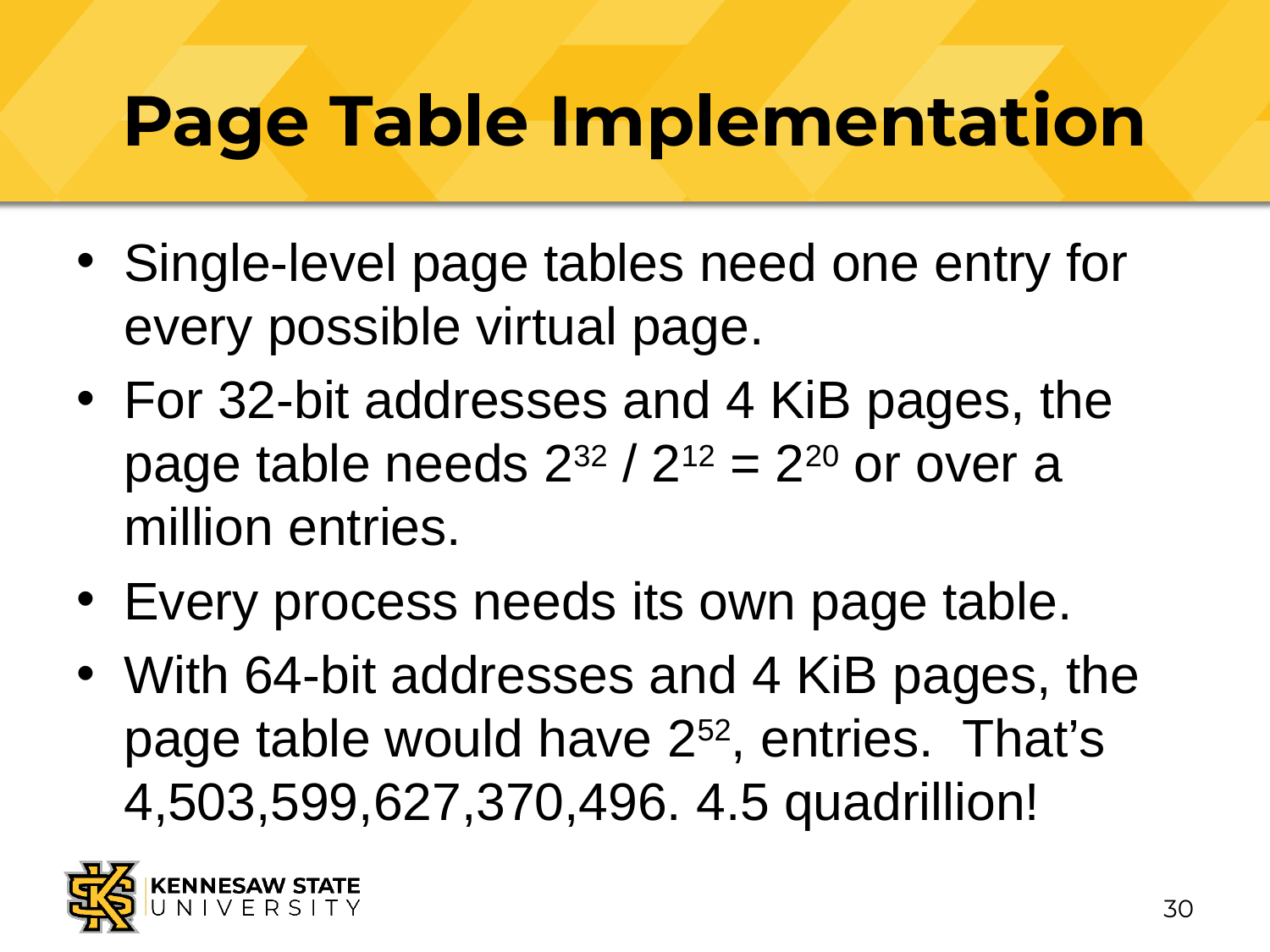

# Page Table Implementation
Single-level page tables need one entry for every possible virtual page.
For 32-bit addresses and 4 KiB pages, the page table needs 232 / 212 = 220 or over a million entries.
Every process needs its own page table.
With 64-bit addresses and 4 KiB pages, the page table would have 252, entries.  That’s 4,503,599,627,370,496. 4.5 quadrillion!

30